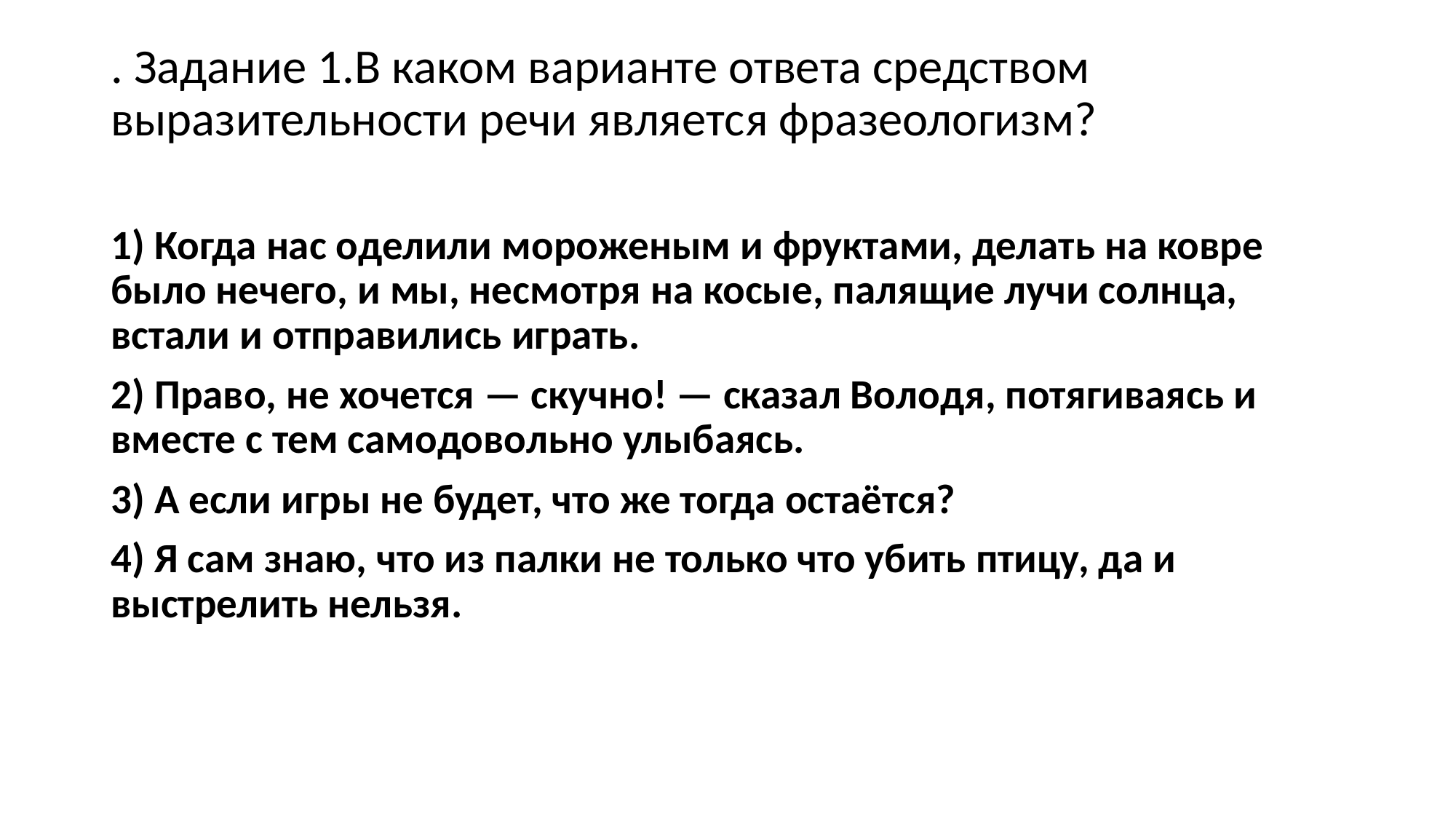

# . Задание 1.В каком варианте ответа средством выразительности речи является фразеологизм?
1) Когда нас оделили мороженым и фруктами, делать на ковре было нечего, и мы, несмотря на косые, палящие лучи солнца, встали и отправились играть.
2) Право, не хочется — скучно! — сказал Володя, потягиваясь и вместе с тем самодовольно улыбаясь.
3) А если игры не будет, что же тогда остаётся?
4) Я сам знаю, что из палки не только что убить птицу, да и выстрелить нельзя.